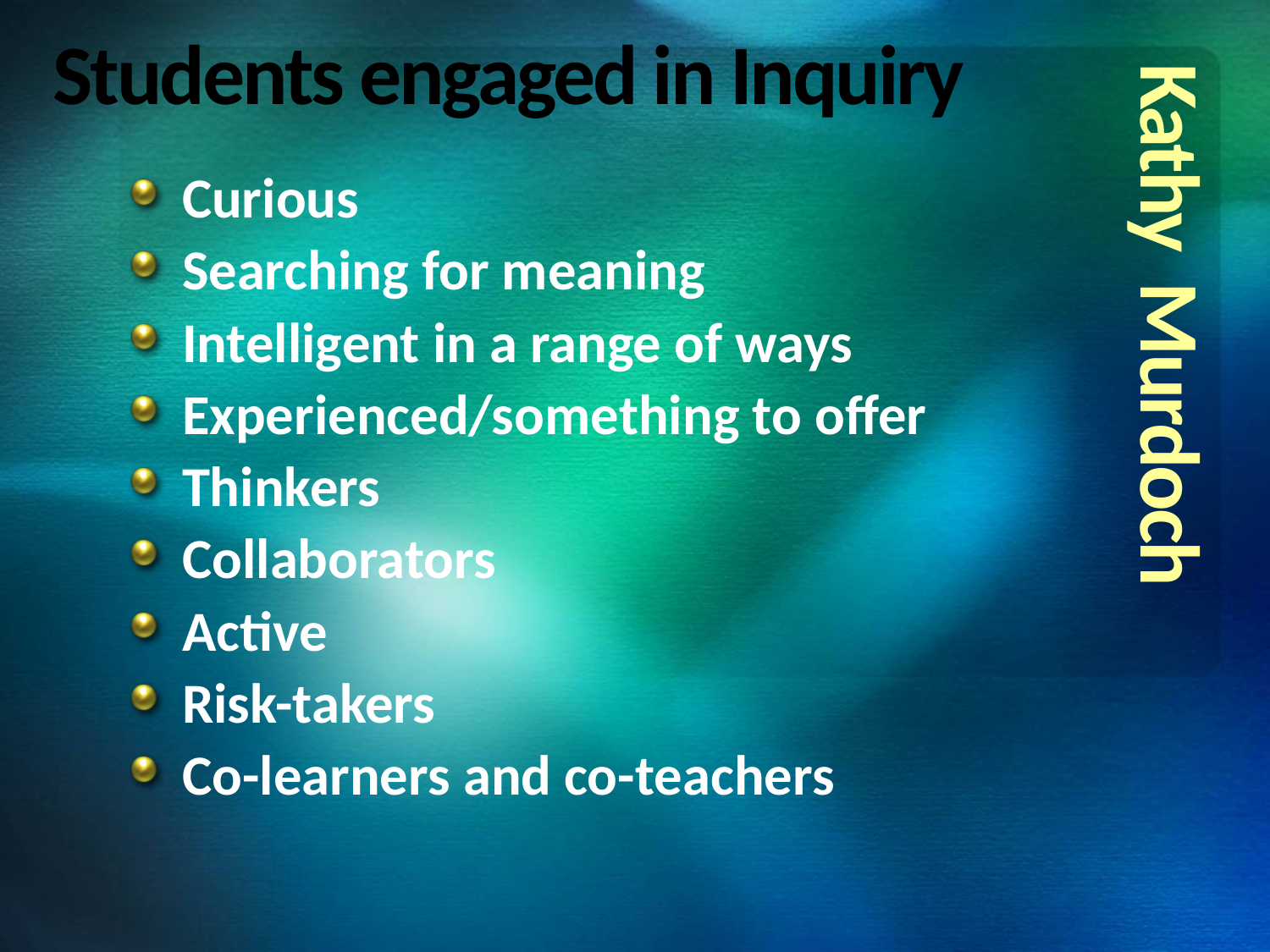

# Students engaged in Inquiry
Curious
Searching for meaning
Intelligent in a range of ways
Experienced/something to offer
Thinkers
Collaborators
Active
Risk-takers
Co-learners and co-teachers
Kathy  Murdoch